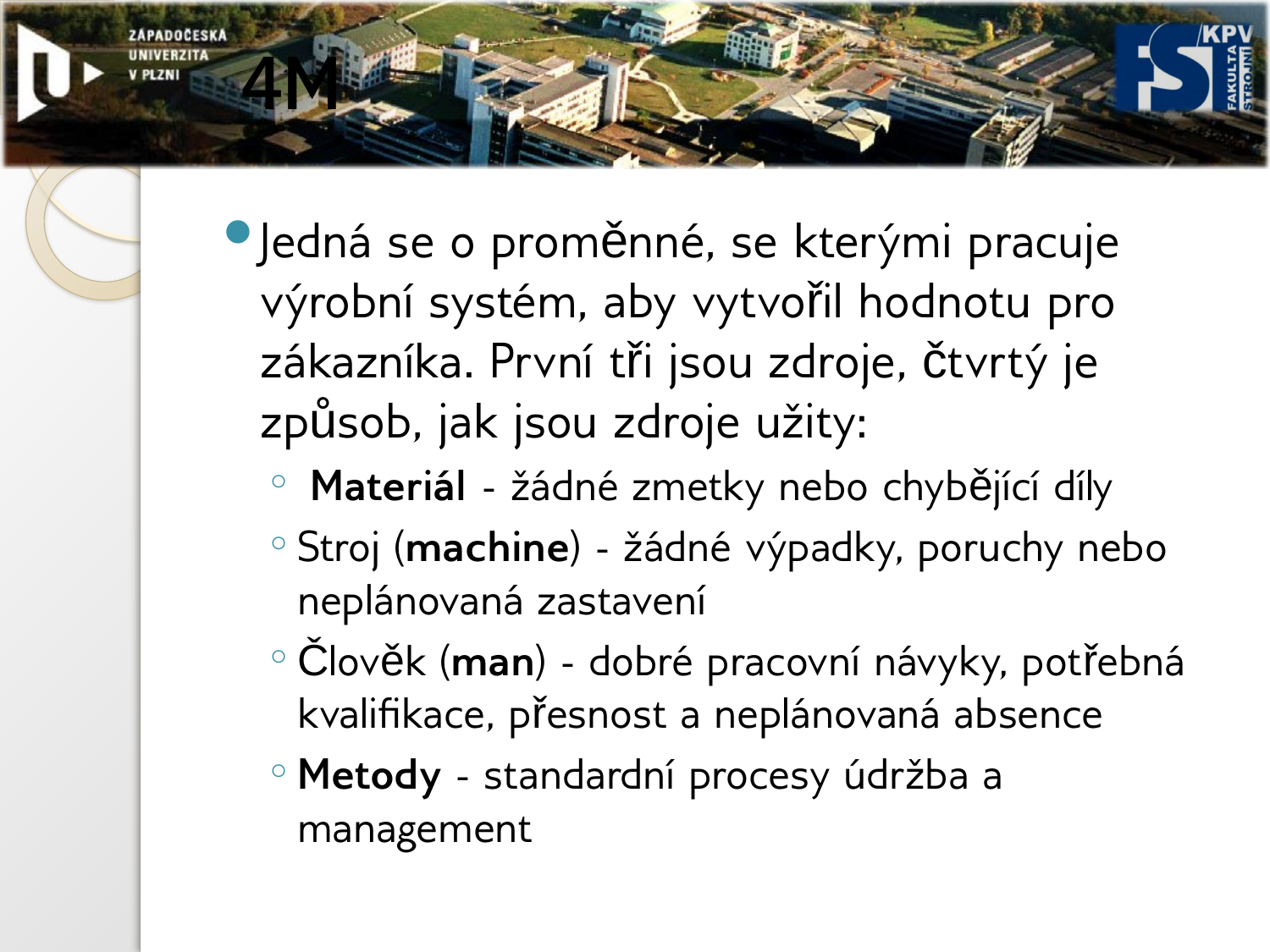

# 4M
Jedná se o proměnné, se kterými pracuje výrobní systém, aby vytvořil hodnotu pro zákazníka. První tři jsou zdroje, čtvrtý je způsob, jak jsou zdroje užity:
 Materiál - žádné zmetky nebo chybějící díly
Stroj (machine) - žádné výpadky, poruchy nebo neplánovaná zastavení
Člověk (man) - dobré pracovní návyky, potřebná kvalifikace, přesnost a neplánovaná absence
Metody - standardní procesy údržba a management